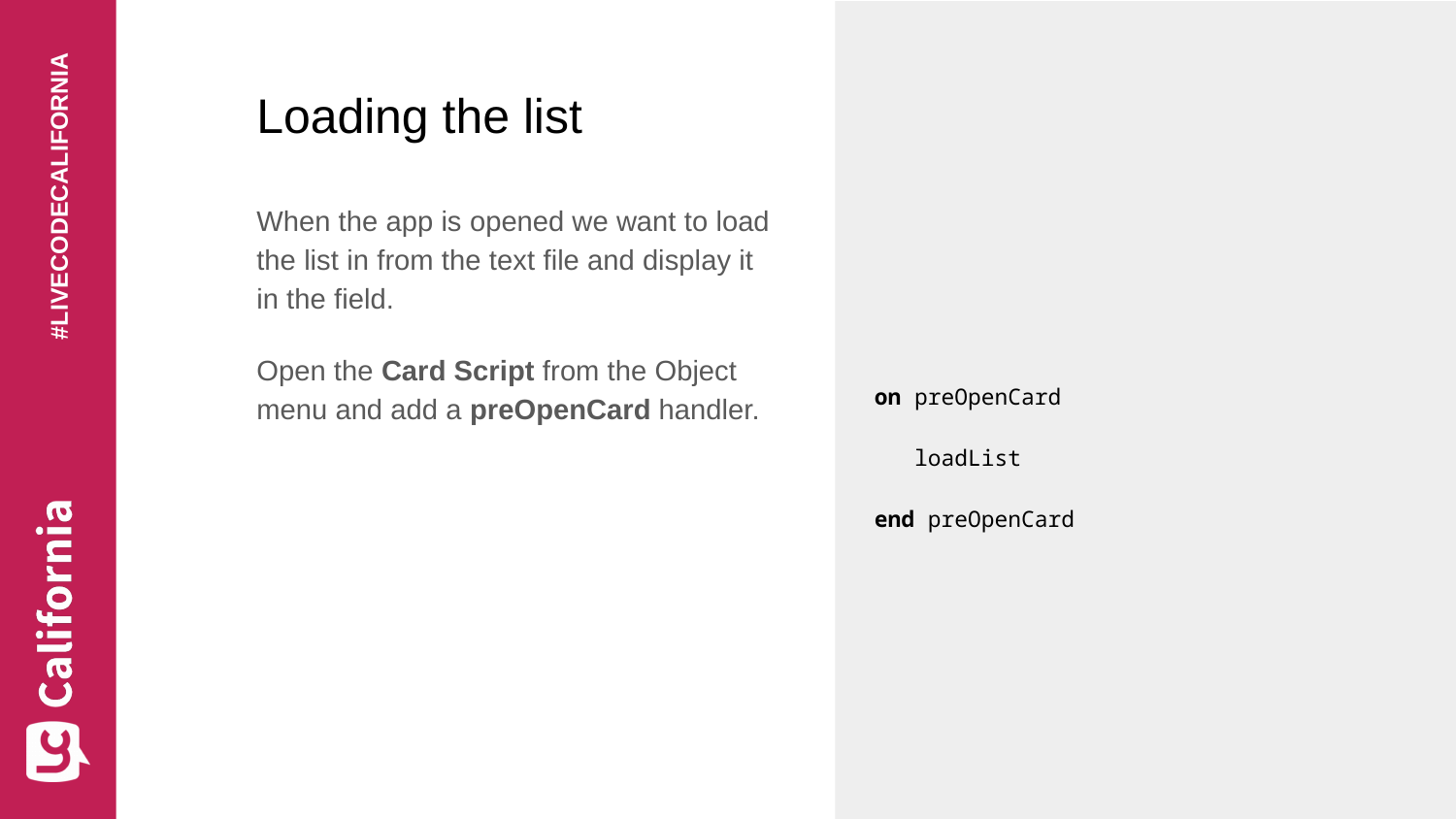

# Loading the list
When the app is opened we want to load the list in from the text file and display it in the field.
Open the Card Script from the Object menu and add a preOpenCard handler.
on preOpenCard

   loadList

end preOpenCard